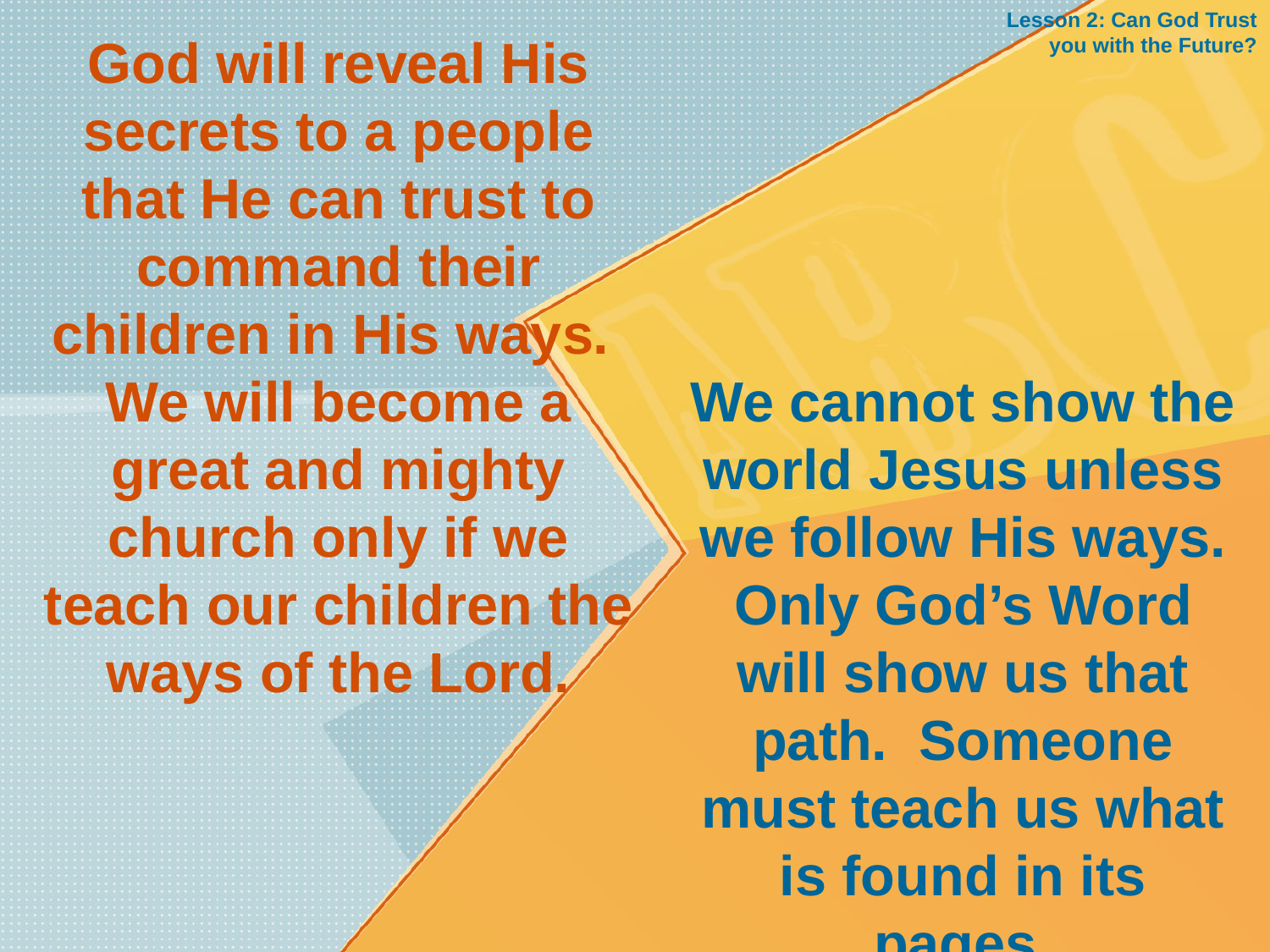

Lesson 2: Can God Trust you with the Future?
God will reveal His secrets to a people that He can trust to command their children in His ways.  We will become a great and mighty church only if we teach our children the ways of the Lord.
We cannot show the world Jesus unless we follow His ways. Only God’s Word will show us that path.  Someone must teach us what is found in its pages.